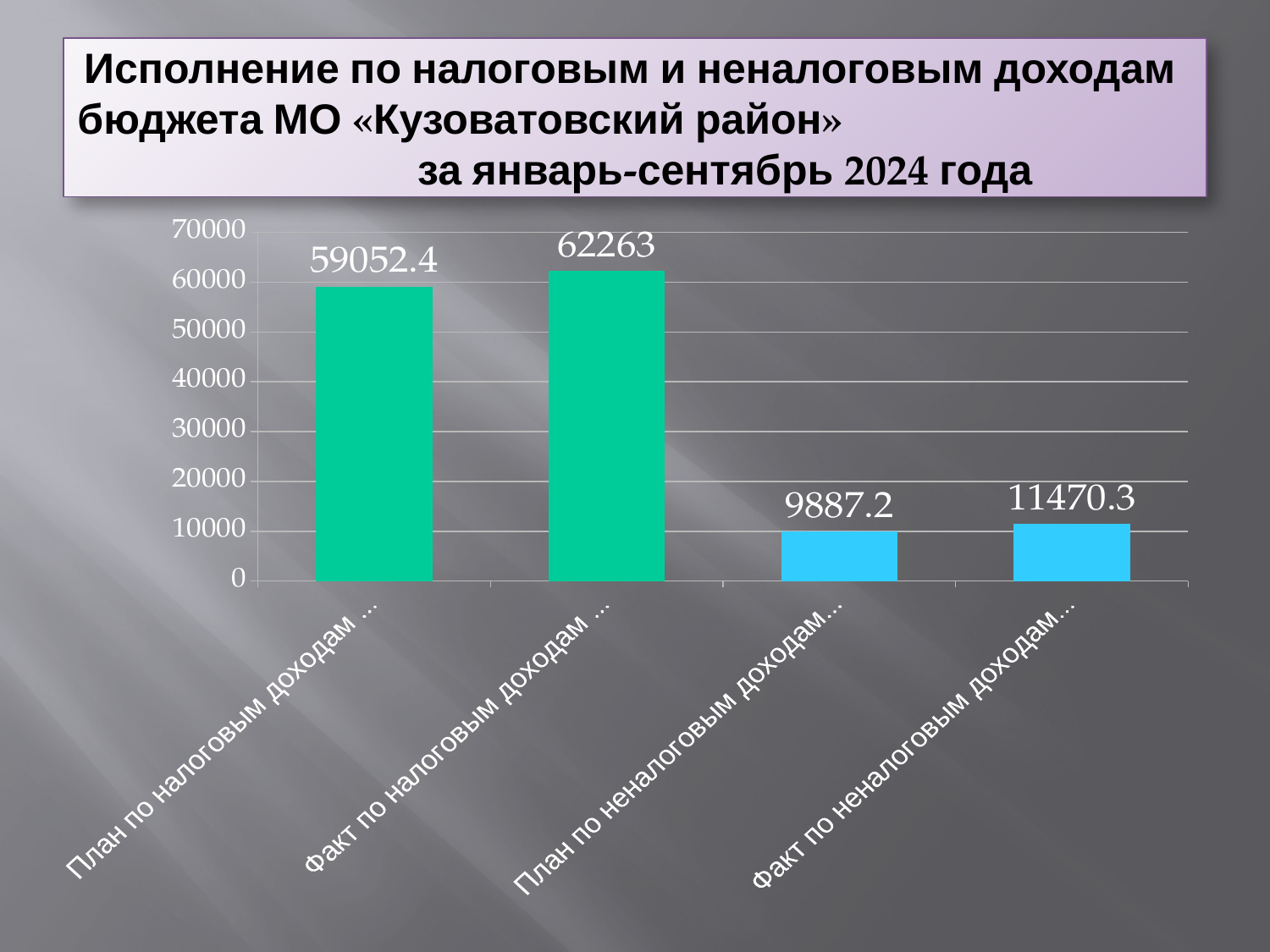

# Исполнение по налоговым и неналоговым доходам  бюджета МО «Кузоватовский район»                                                   за январь-сентябрь 2024 года

### Chart

| Category | Столбец1 |
|---|---|
| План по налоговым доходам за январь-сентябрь 2024г. | 59052.4 |
| Факт по налоговым доходам за январь-сентябрь 2024г. | 62263.0 |
| План по неналоговым доходам за январь-сентябрь 2024г. | 9887.2 |
| Факт по неналоговым доходам за январь-сентябрь 2024г. | 11470.3 |